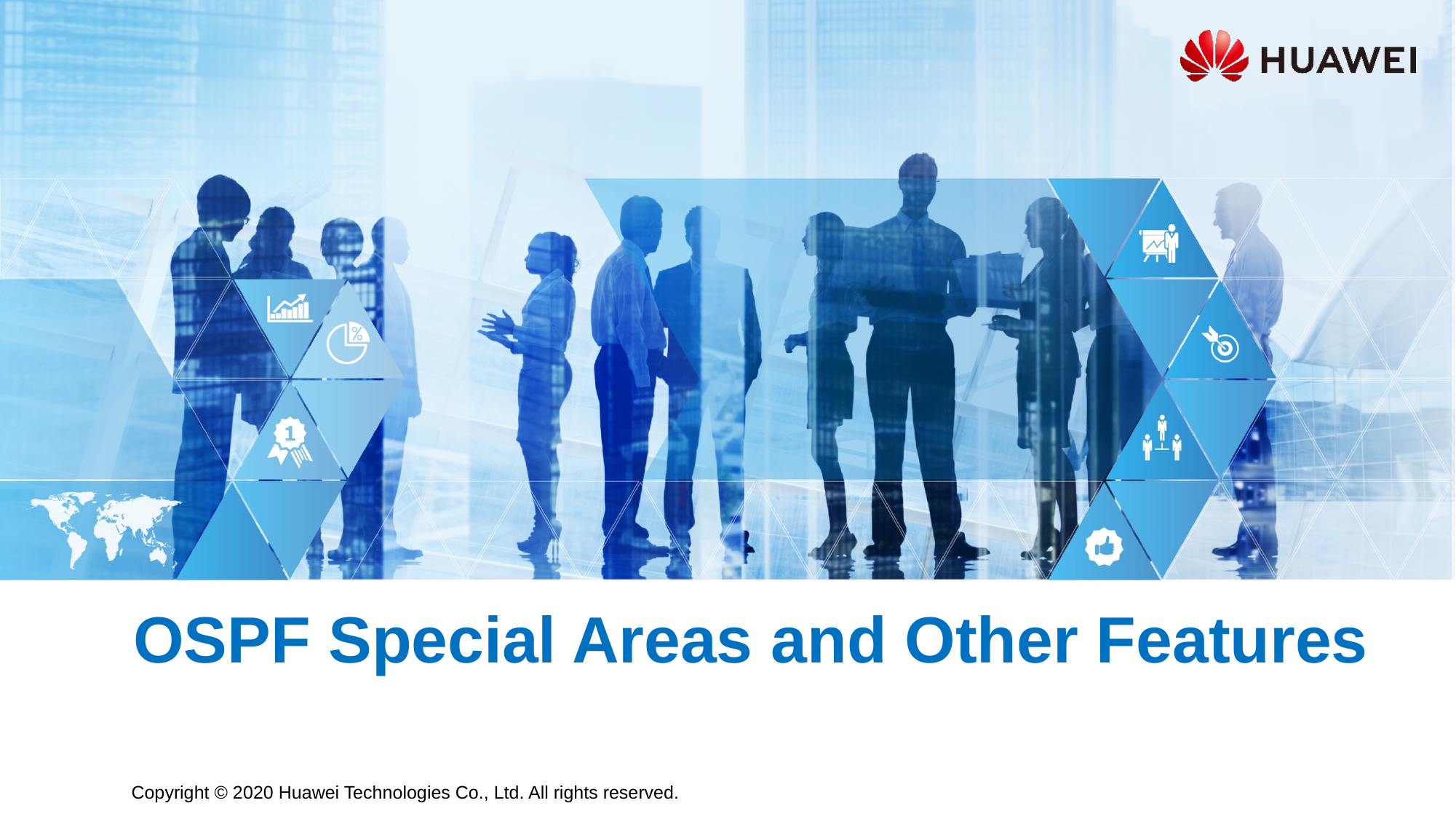

# OSPF Special Areas and Other Features